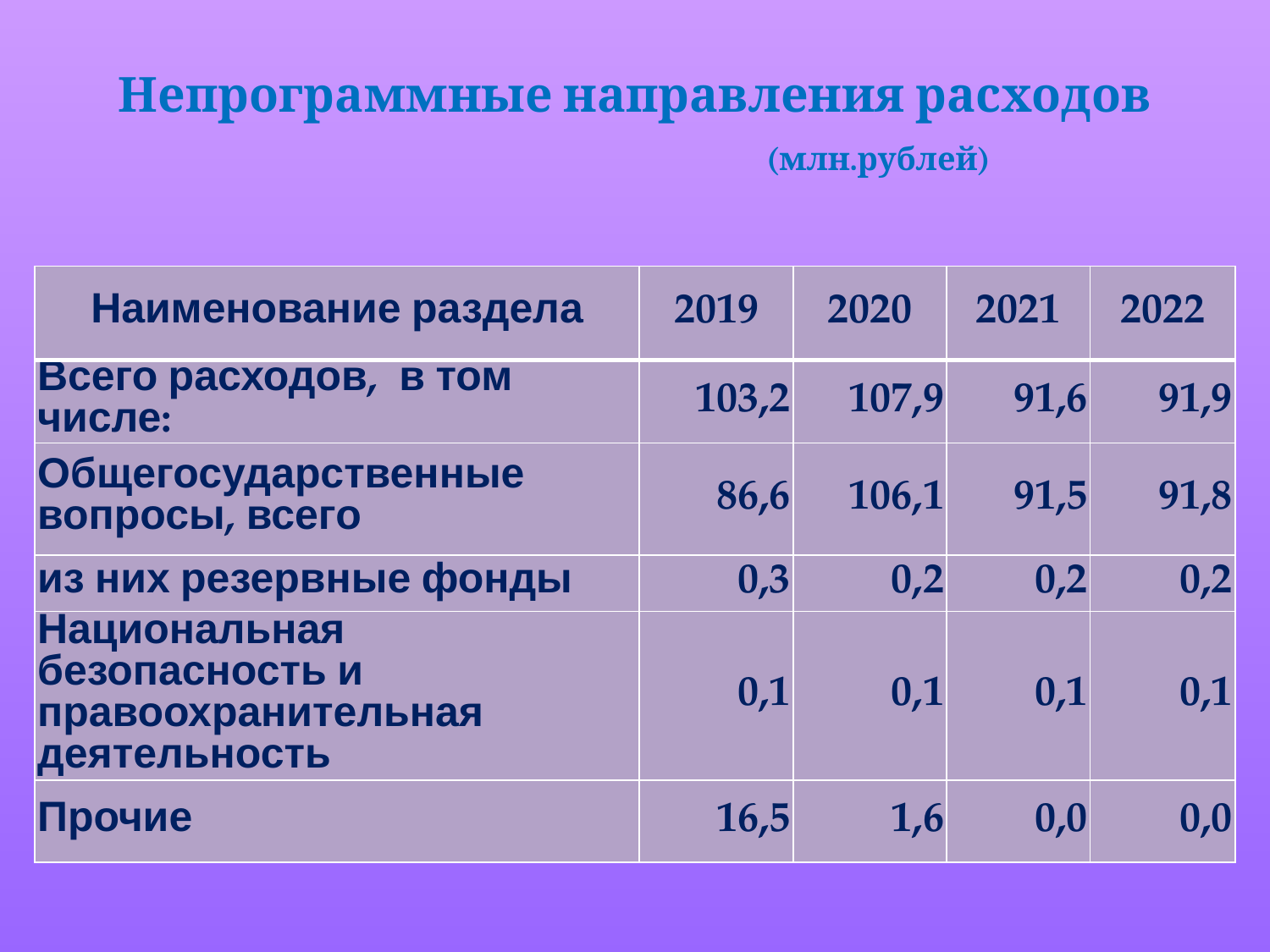

# Непрограммные направления расходов (млн.рублей)
| Наименование раздела | 2019 | 2020 | 2021 | 2022 |
| --- | --- | --- | --- | --- |
| Всего расходов, в том числе: | 103,2 | 107,9 | 91,6 | 91,9 |
| Общегосударственные вопросы, всего | 86,6 | 106,1 | 91,5 | 91,8 |
| из них резервные фонды | 0,3 | 0,2 | 0,2 | 0,2 |
| Национальная безопасность и правоохранительная деятельность | 0,1 | 0,1 | 0,1 | 0,1 |
| Прочие | 16,5 | 1,6 | 0,0 | 0,0 |